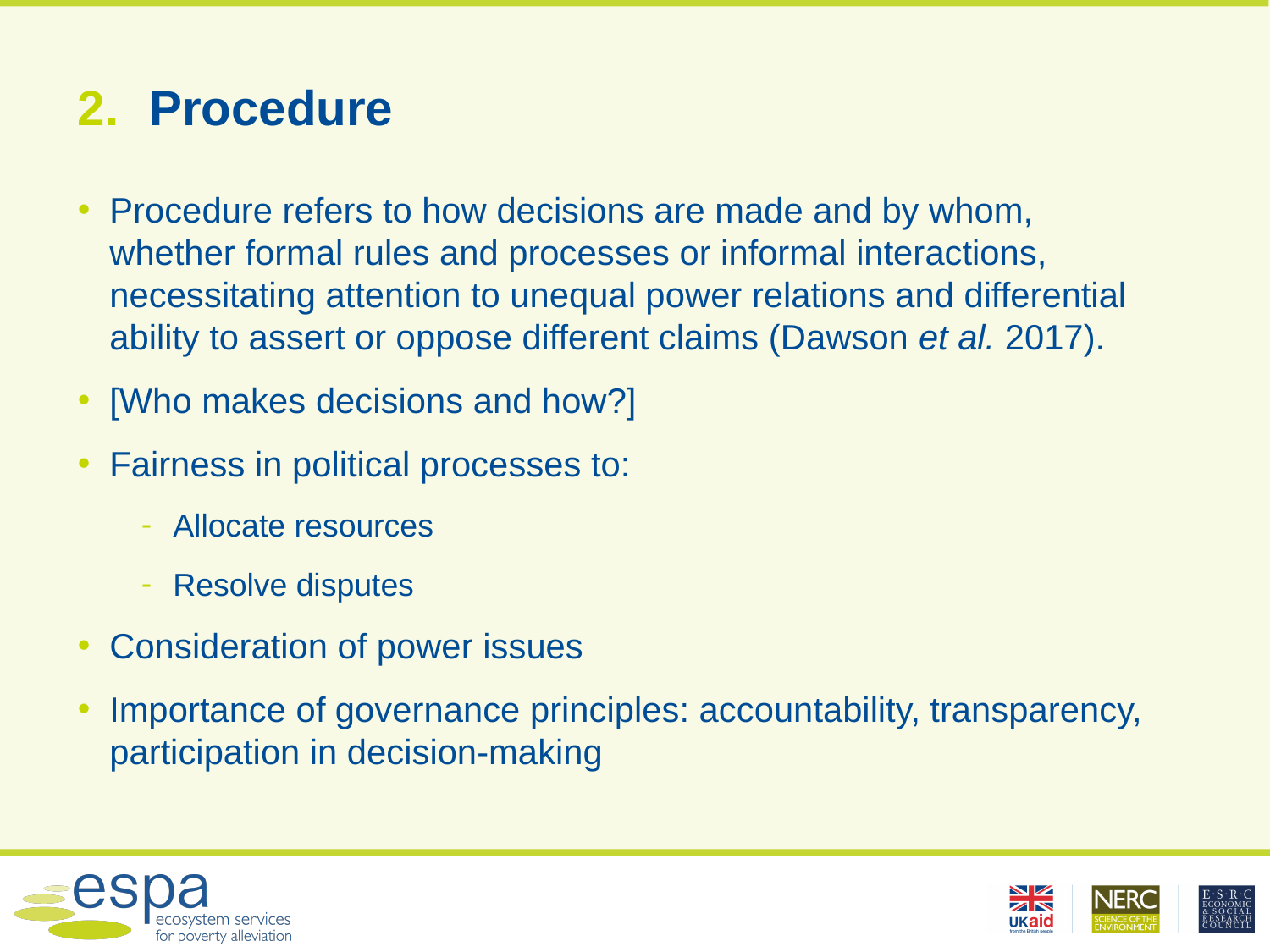

# Procedure
Procedure refers to how decisions are made and by whom, whether formal rules and processes or informal interactions, necessitating attention to unequal power relations and differential ability to assert or oppose different claims (Dawson et al. 2017).
[Who makes decisions and how?]
Fairness in political processes to:
Allocate resources
Resolve disputes
Consideration of power issues
Importance of governance principles: accountability, transparency, participation in decision-making